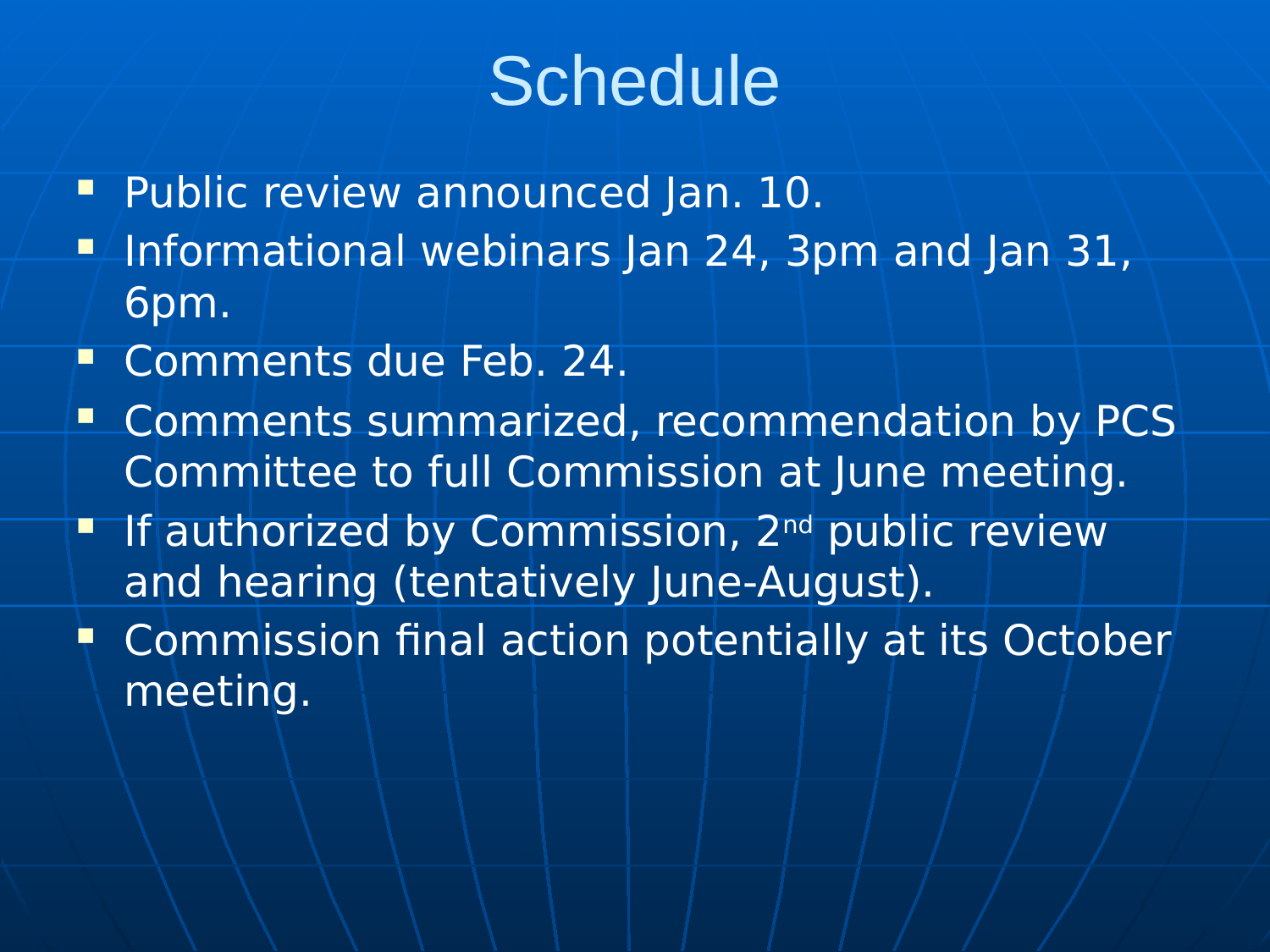

# Schedule
Public review announced Jan. 10.
Informational webinars Jan 24, 3pm and Jan 31, 6pm.
Comments due Feb. 24.
Comments summarized, recommendation by PCS Committee to full Commission at June meeting.
If authorized by Commission, 2nd public review and hearing (tentatively June-August).
Commission final action potentially at its October meeting.